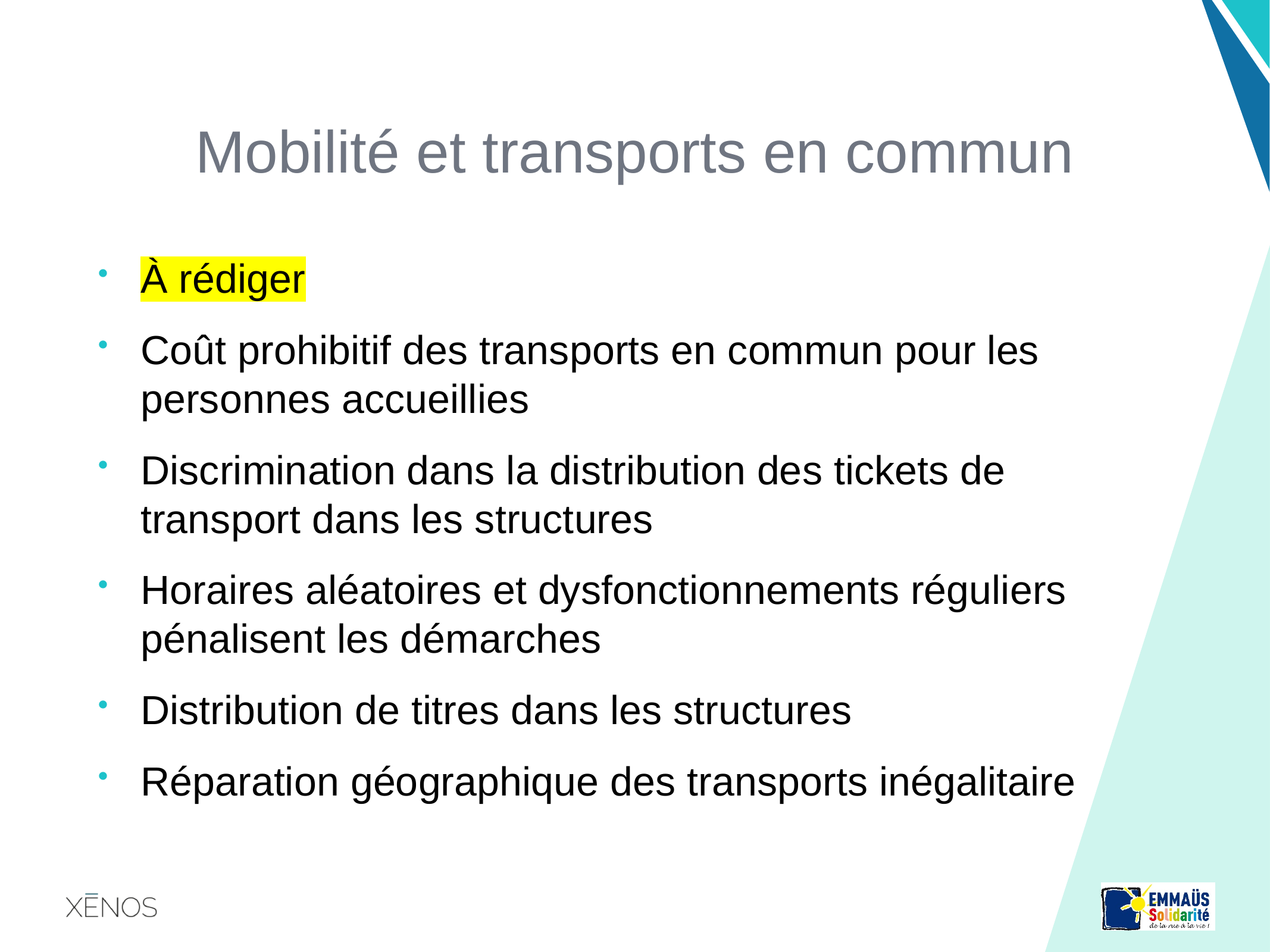

# Mobilité et transports en commun

À rédiger
Coût prohibitif des transports en commun pour les personnes accueillies
Discrimination dans la distribution des tickets de transport dans les structures
Horaires aléatoires et dysfonctionnements réguliers pénalisent les démarches
Distribution de titres dans les structures
Réparation géographique des transports inégalitaire